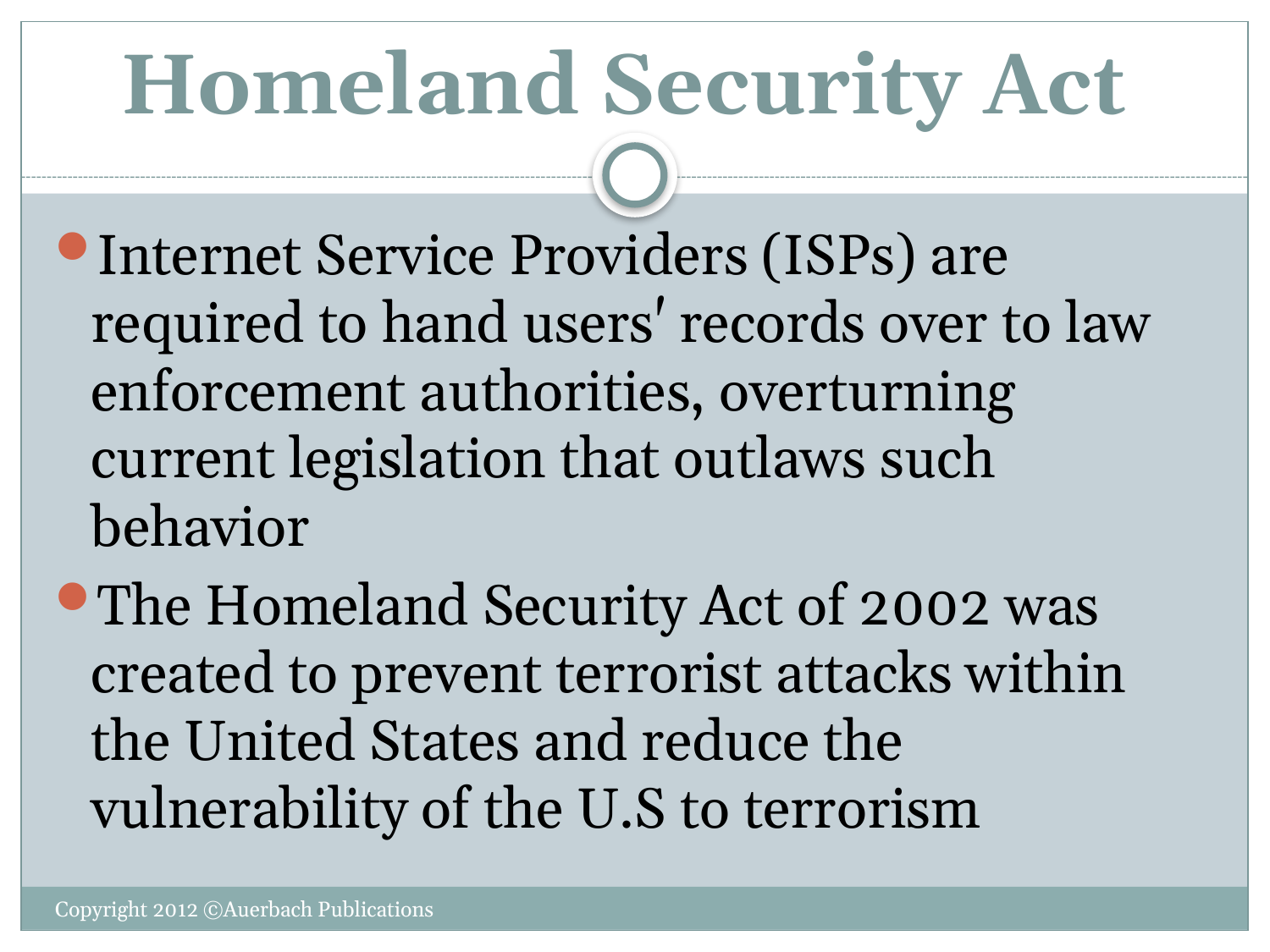

# Homeland Security Act
Internet Service Providers (ISPs) are required to hand users' records over to law enforcement authorities, overturning current legislation that outlaws such behavior
The Homeland Security Act of 2002 was created to prevent terrorist attacks within the United States and reduce the vulnerability of the U.S to terrorism
Copyright 2012 ©Auerbach Publications